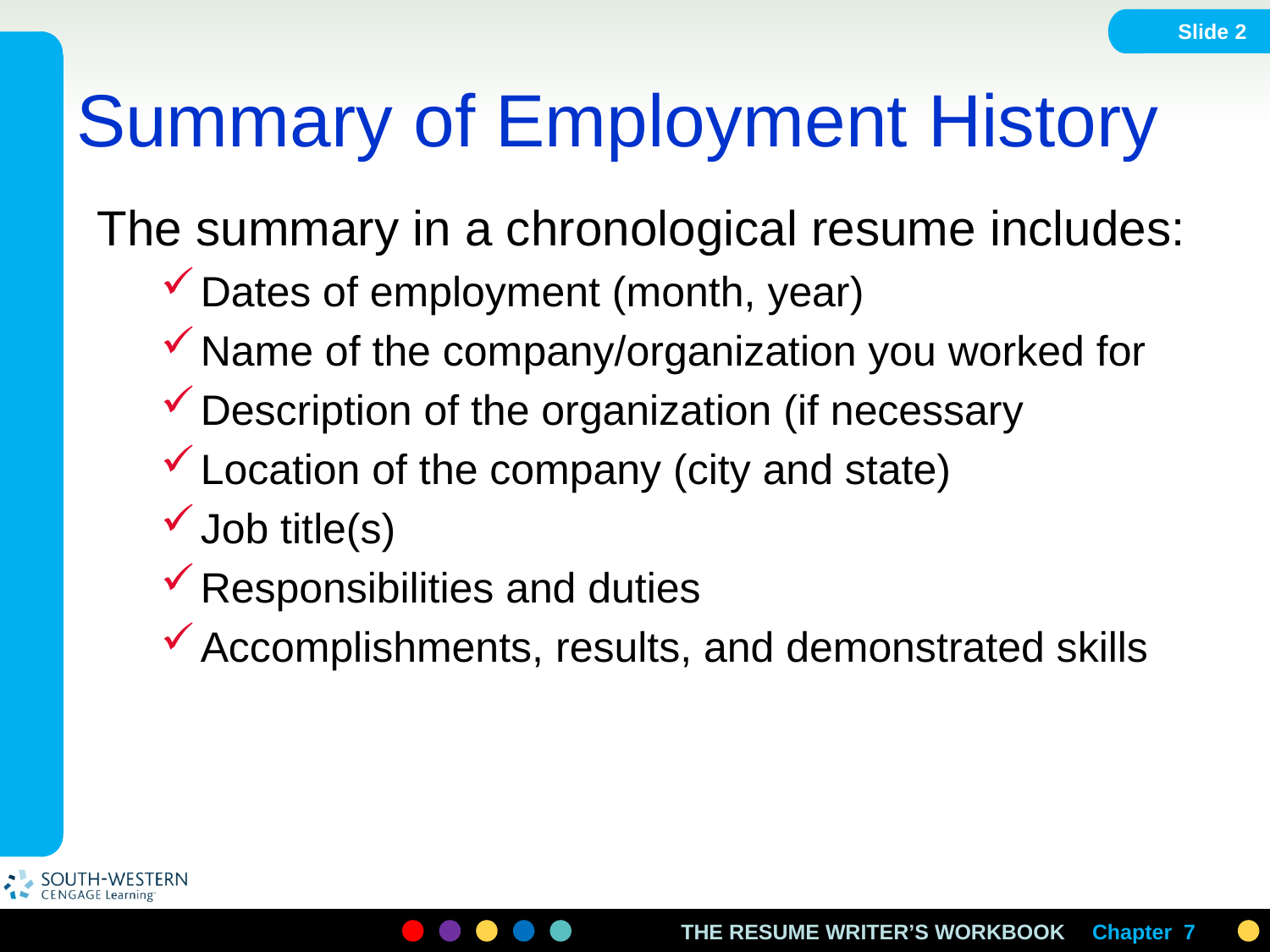

Slide 2
# Summary of Employment History
The summary in a chronological resume includes:
Dates of employment (month, year)
Name of the company/organization you worked for
Description of the organization (if necessary
Location of the company (city and state)
Job title(s)
Responsibilities and duties
Accomplishments, results, and demonstrated skills
Chapter  7